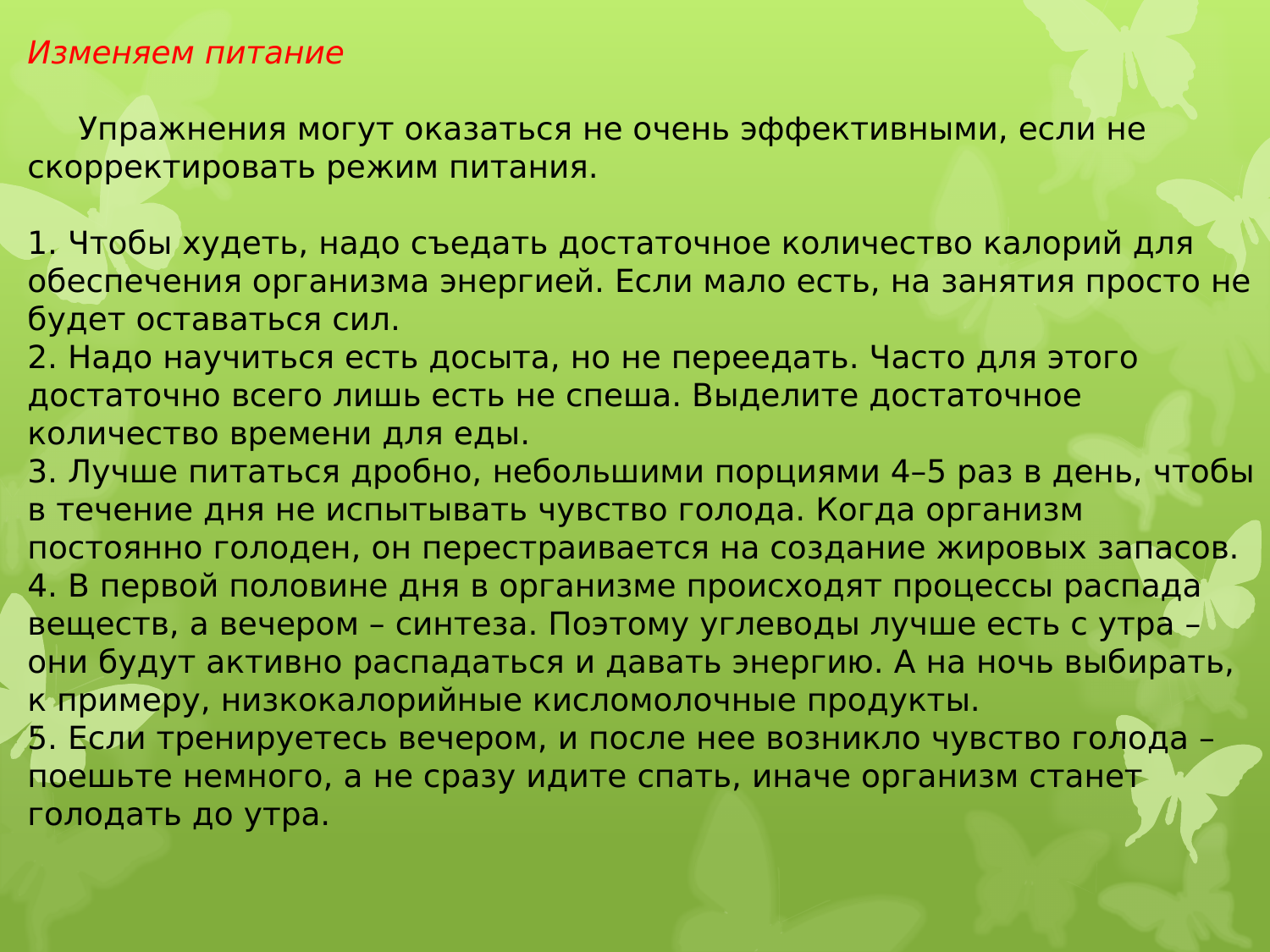

Изменяем питание

     Упражнения могут оказаться не очень эффективными, если не скорректировать режим питания.

1. Чтобы худеть, надо съедать достаточное количество калорий для обеспечения организма энергией. Если мало есть, на занятия просто не будет оставаться сил.
2. Надо научиться есть досыта, но не переедать. Часто для этого достаточно всего лишь есть не спеша. Выделите достаточное количество времени для еды.
3. Лучше питаться дробно, небольшими порциями 4–5 раз в день, чтобы в течение дня не испытывать чувство голода. Когда организм постоянно голоден, он перестраивается на создание жировых запасов.
4. В первой половине дня в организме происходят процессы распада веществ, а вечером – синтеза. Поэтому углеводы лучше есть с утра – они будут активно распадаться и давать энергию. А на ночь выбирать, к примеру, низкокалорийные кисломолочные продукты.
5. Если тренируетесь вечером, и после нее возникло чувство голода – поешьте немного, а не сразу идите спать, иначе организм станет голодать до утра.